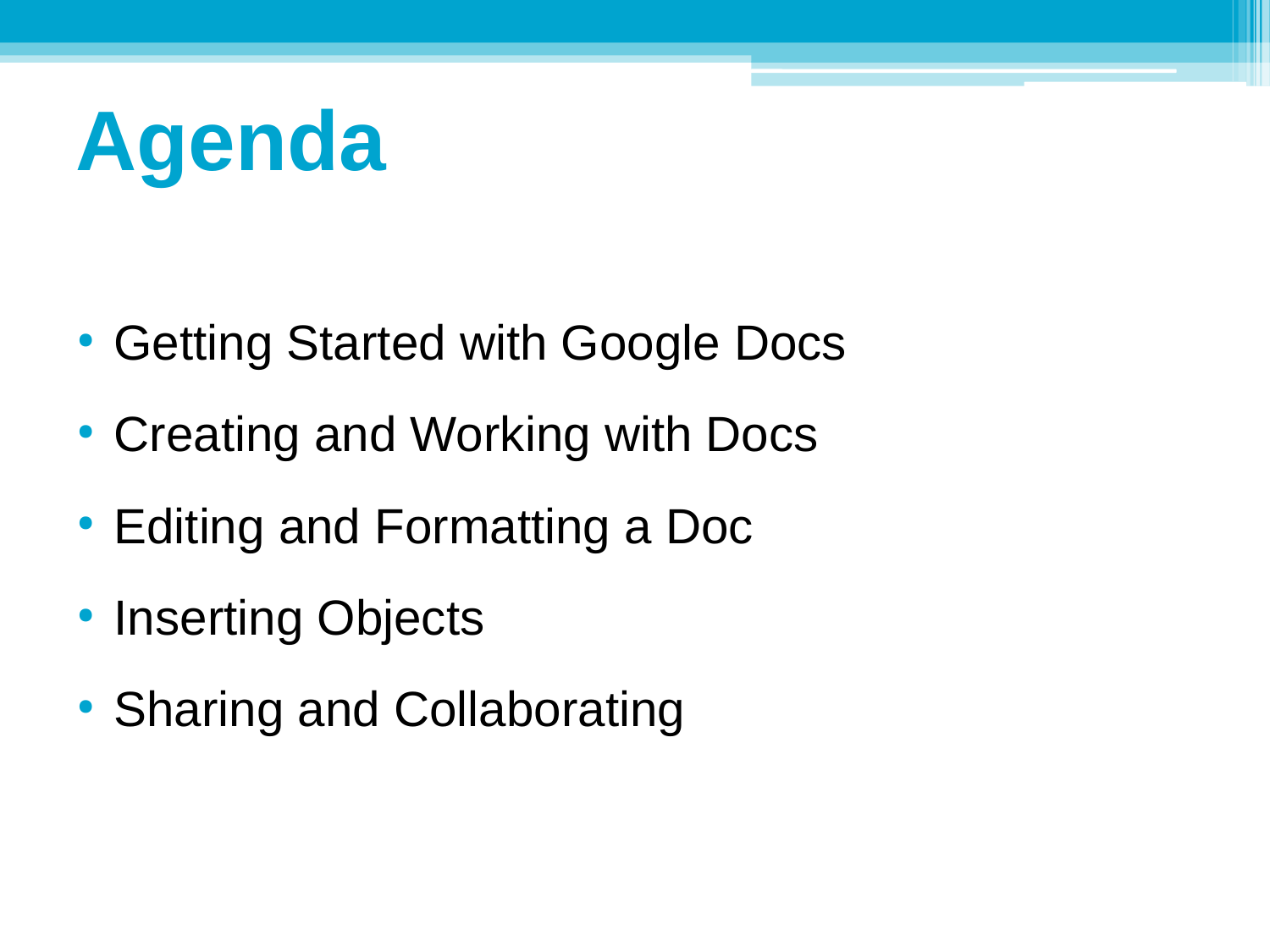

# Agenda
Getting Started with Google Docs
Creating and Working with Docs
Editing and Formatting a Doc
Inserting Objects
Sharing and Collaborating